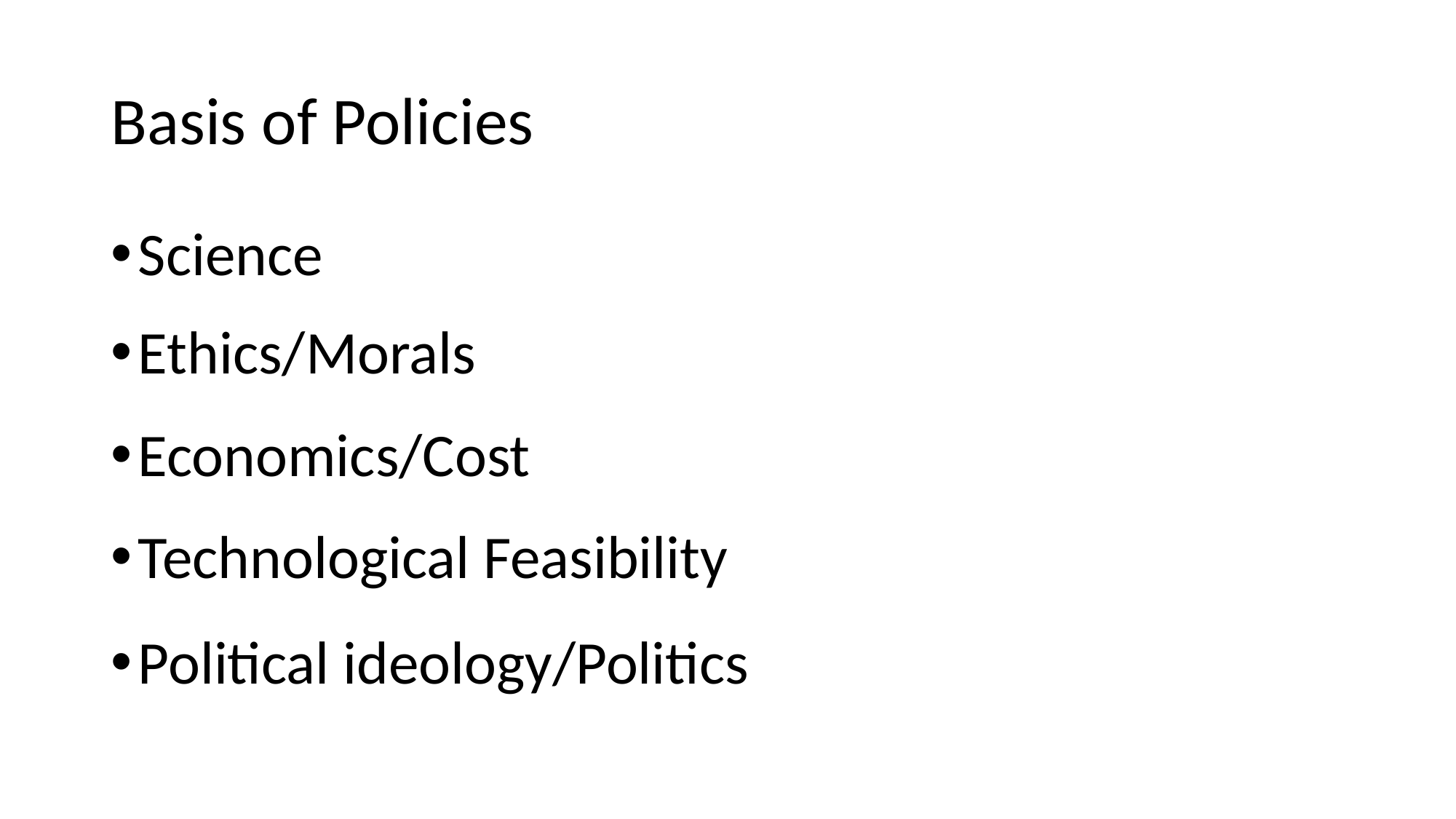

# Basis of Policies
Science

Ethics/Morals

Economics/Cost

Technological Feasibility

Political ideology/Politics